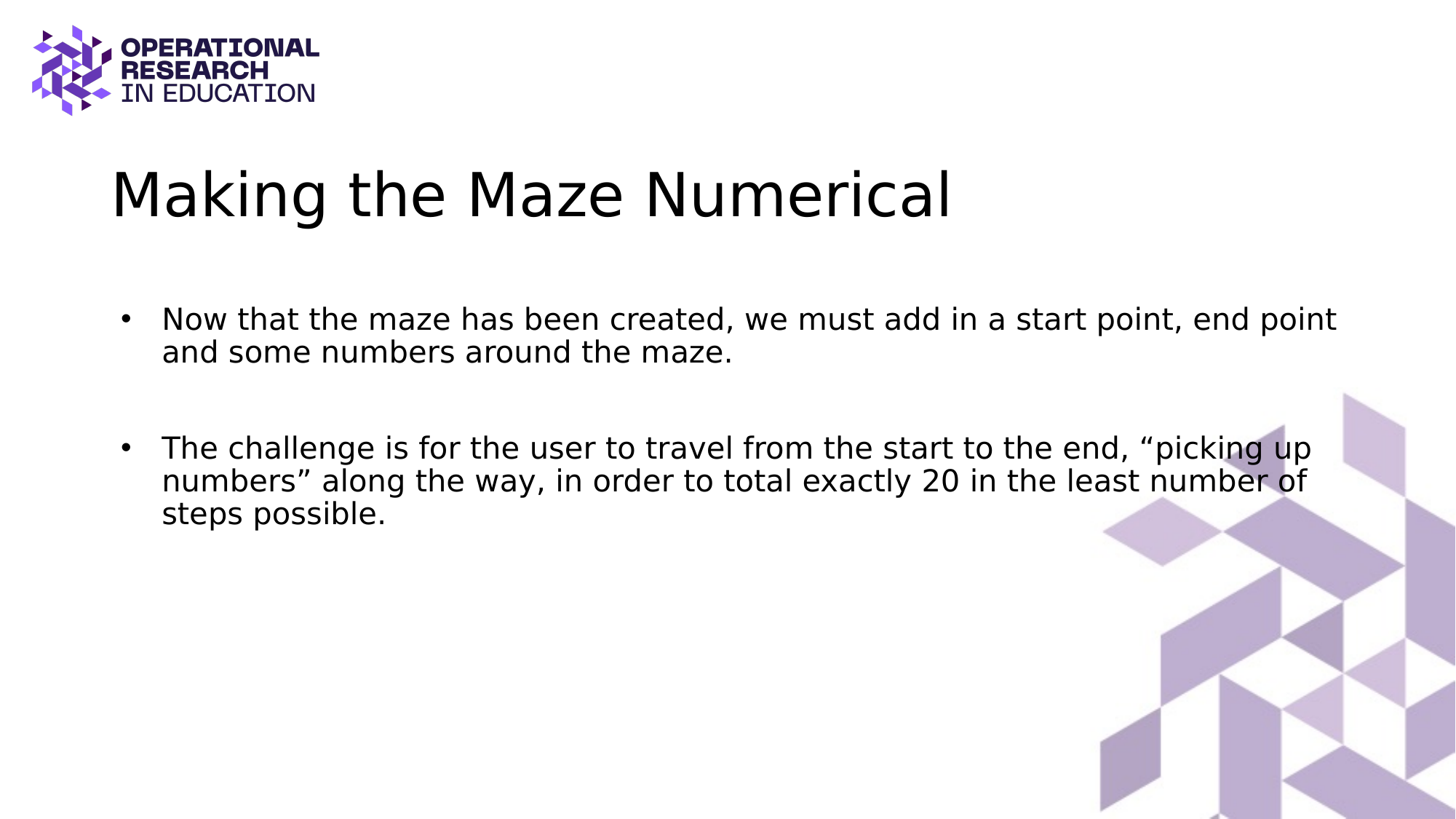

# Making the Maze Numerical
Now that the maze has been created, we must add in a start point, end point and some numbers around the maze.

The challenge is for the user to travel from the start to the end, “picking up numbers” along the way, in order to total exactly 20 in the least number of steps possible.